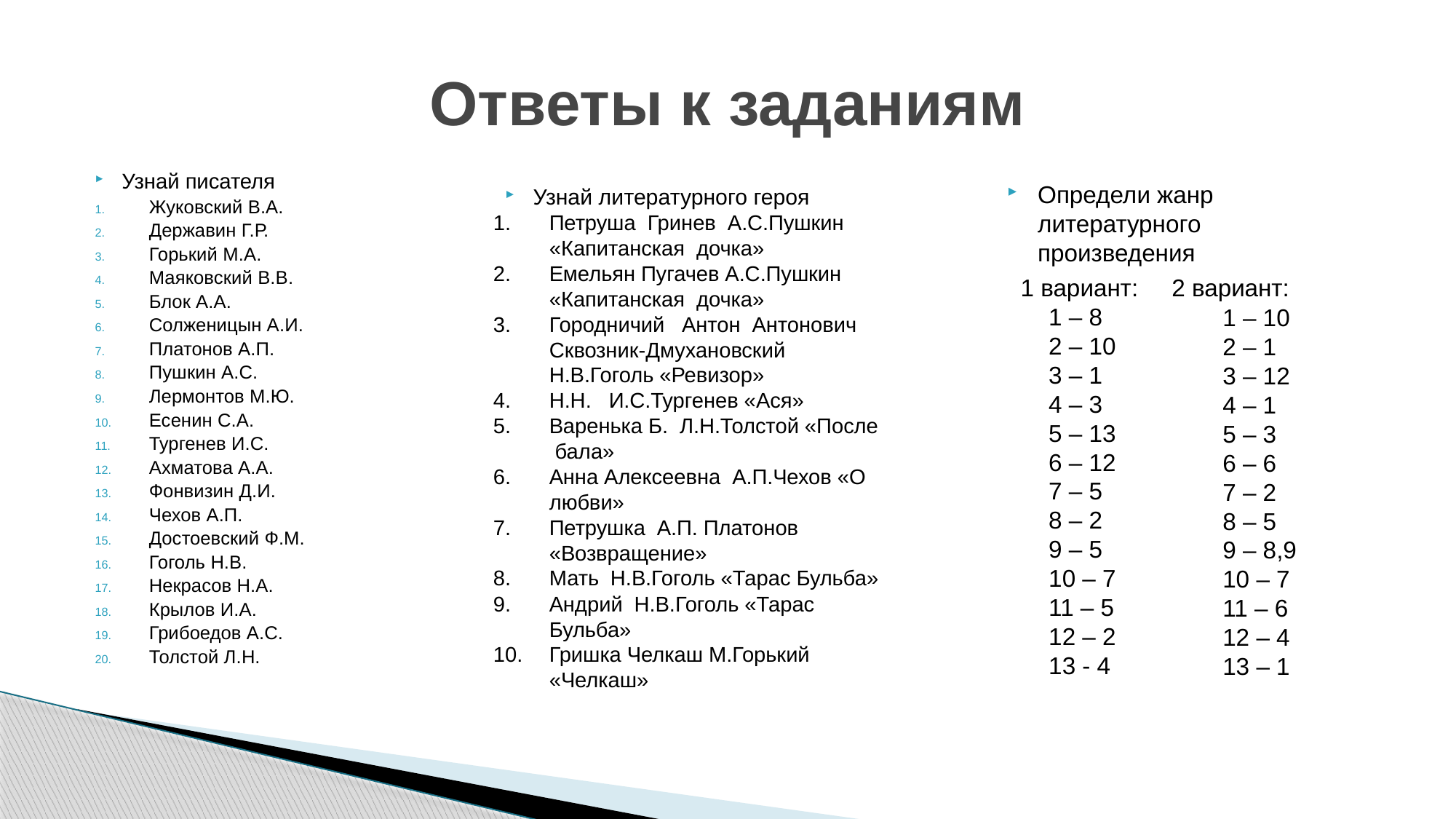

# Ответы к заданиям
Узнай писателя
Жуковский В.А.
Державин Г.Р.
Горький М.А.
Маяковский В.В.
Блок А.А.
Солженицын А.И.
Платонов А.П.
Пушкин А.С.
Лермонтов М.Ю.
Есенин С.А.
Тургенев И.С.
Ахматова А.А.
Фонвизин Д.И.
Чехов А.П.
Достоевский Ф.М.
Гоголь Н.В.
Некрасов Н.А.
Крылов И.А.
Грибоедов А.С.
Толстой Л.Н.

Определи жанр литературного произведения
  1 вариант:     2 вариант:
1 – 8
2 – 10
3 – 1
4 – 3
5 – 13
6 – 12
7 – 5
8 – 2
9 – 5
10 – 7
11 – 5
12 – 2
13 - 4

Узнай литературного героя
Петруша  Гринев  А.С.Пушкин  «Капитанская  дочка»
Емельян Пугачев А.С.Пушкин «Капитанская  дочка»
Городничий   Антон  Антонович Сквозник-Дмухановский  Н.В.Гоголь «Ревизор»
Н.Н.   И.С.Тургенев «Ася»
Варенька Б.  Л.Н.Толстой «После  бала»
Анна Алексеевна  А.П.Чехов «О любви»
Петрушка  А.П. Платонов «Возвращение»
Мать  Н.В.Гоголь «Тарас Бульба»
Андрий  Н.В.Гоголь «Тарас Бульба»
Гришка Челкаш М.Горький «Челкаш»

1 – 10
2 – 1
3 – 12
4 – 1
5 – 3
6 – 6
7 – 2
8 – 5
9 – 8,9
10 – 7
11 – 6
12 – 4
13 – 1